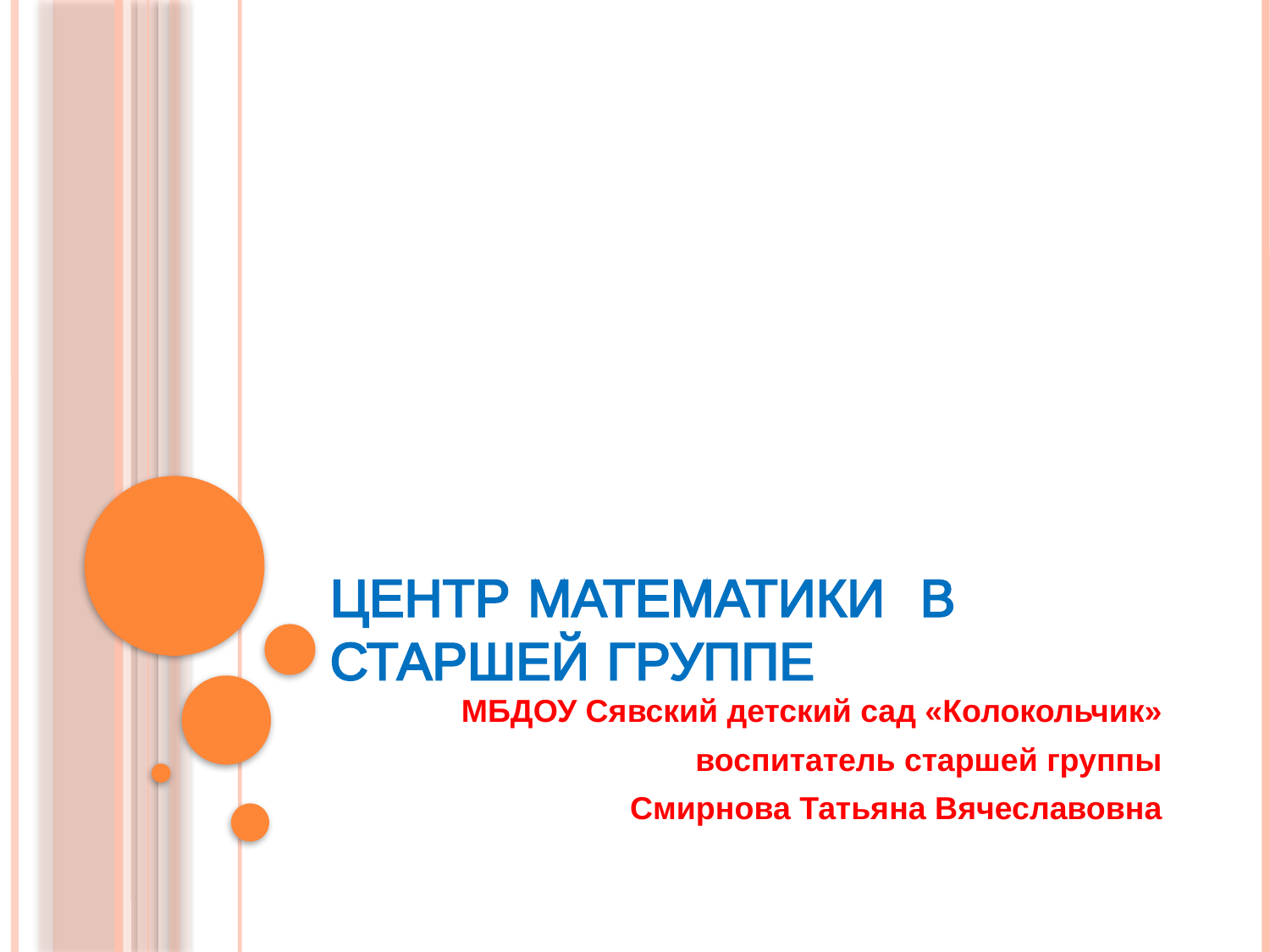

# Центр математики  в старшей группе
МБДОУ Сявский детский сад «Колокольчик»
воспитатель старшей группы
Смирнова Татьяна Вячеславовна